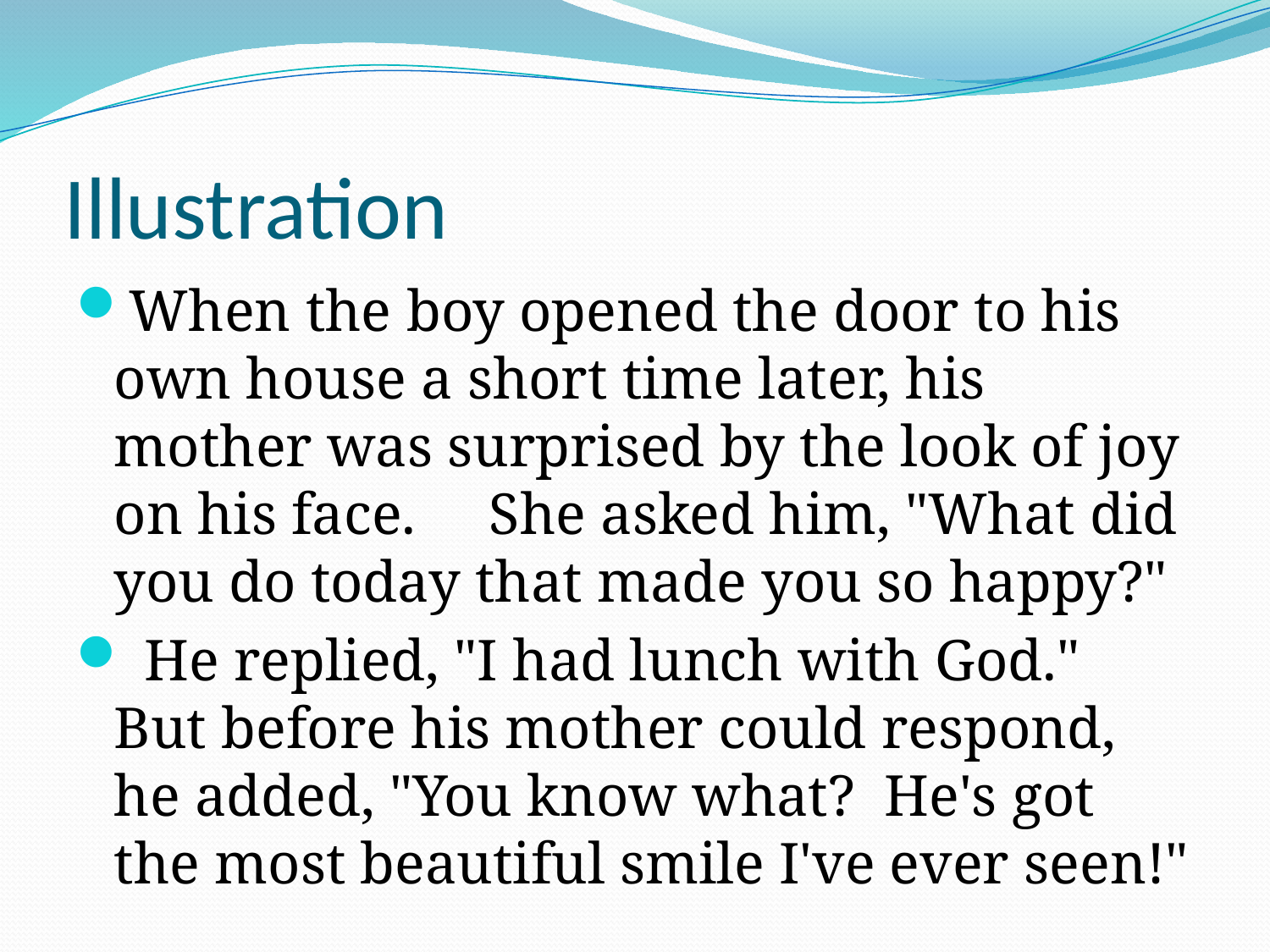

# Illustration
When the boy opened the door to his own house a short time later, his mother was surprised by the look of joy on his face.     She asked him, "What did you do today that made you so happy?"
 He replied, "I had lunch with God."  But before his mother could respond, he added, "You know what?  He's got the most beautiful smile I've ever seen!"